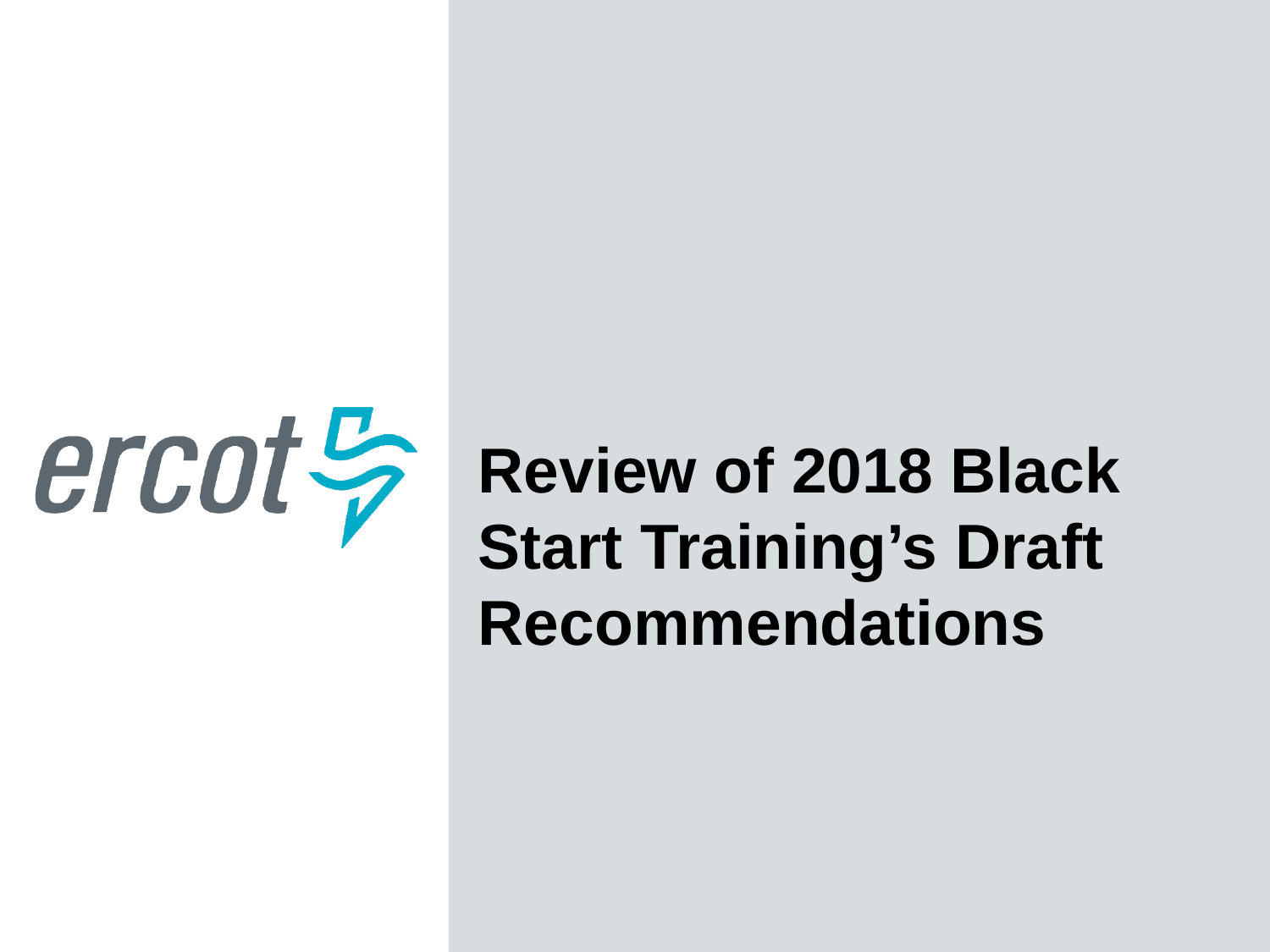

Review of 2018 Black Start Training’s Draft Recommendations